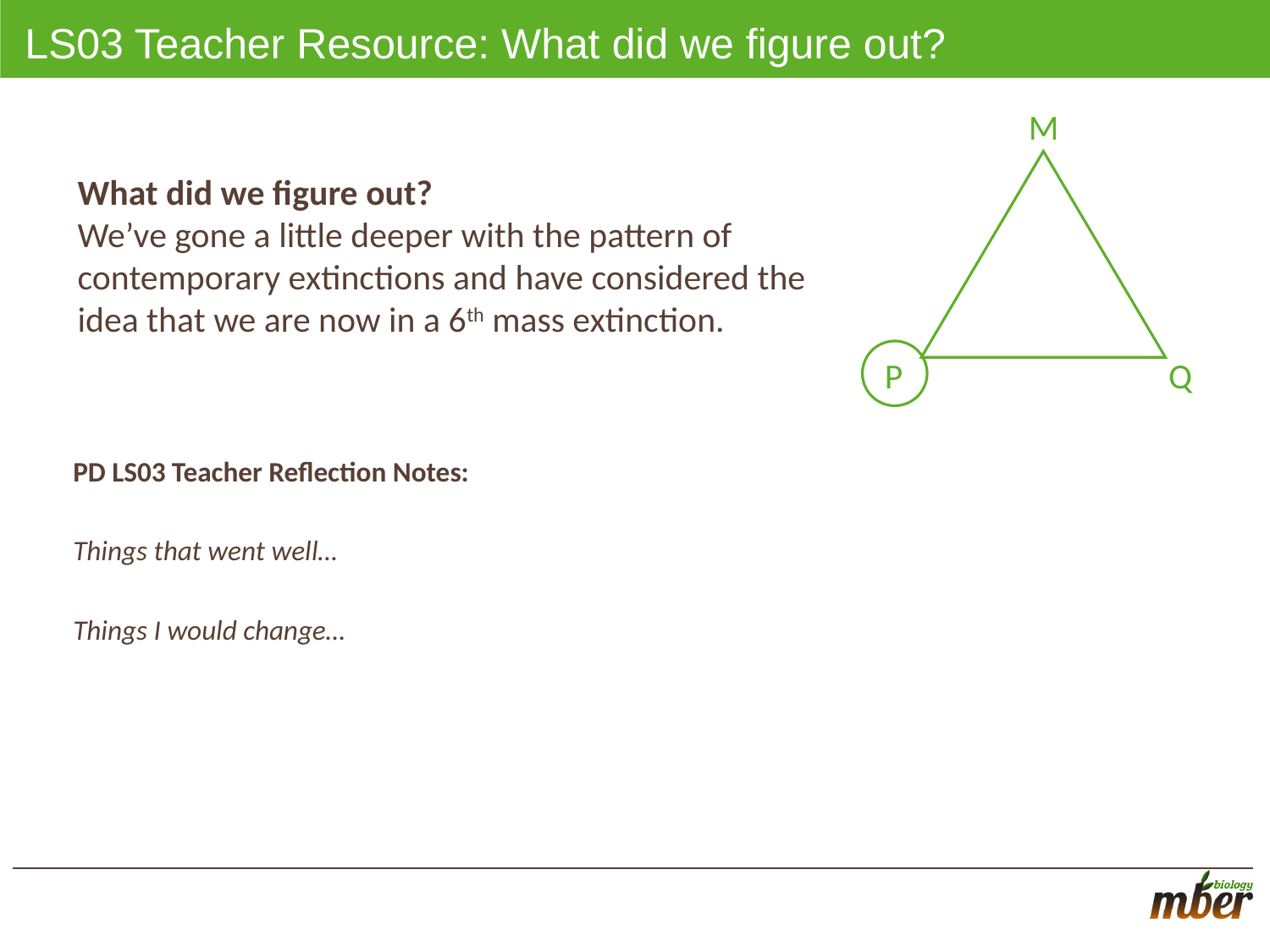

# LS03 Teacher Resource: What did we figure out?
M

Q
P
What did we figure out?
We’ve gone a little deeper with the pattern of contemporary extinctions and have considered the idea that we are now in a 6th mass extinction.

PD LS03 Teacher Reflection Notes:

Things that went well…

Things I would change…